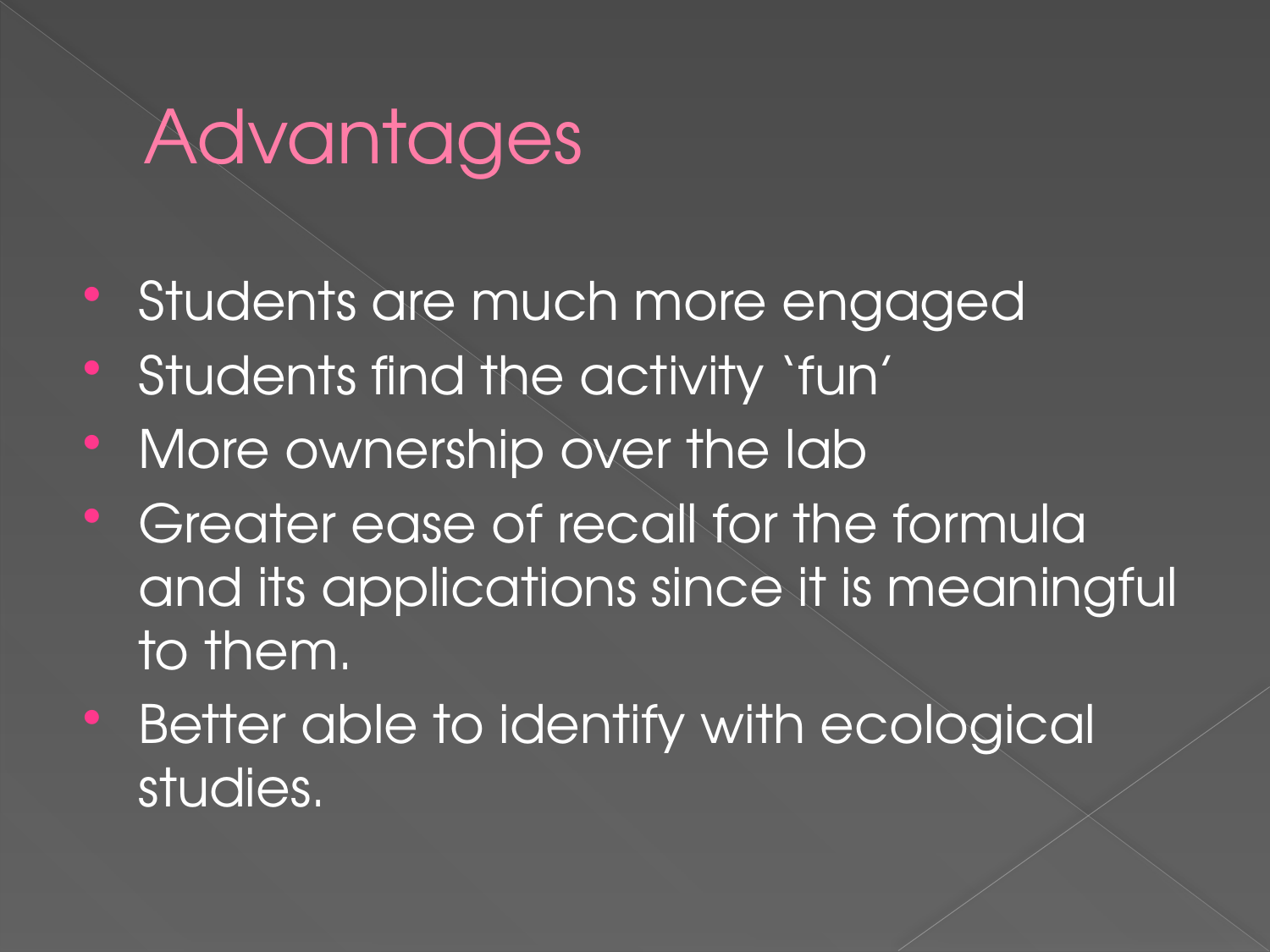

# Advantages
Students are much more engaged
Students find the activity ‘fun’
More ownership over the lab
Greater ease of recall for the formula and its applications since it is meaningful to them.
Better able to identify with ecological studies.